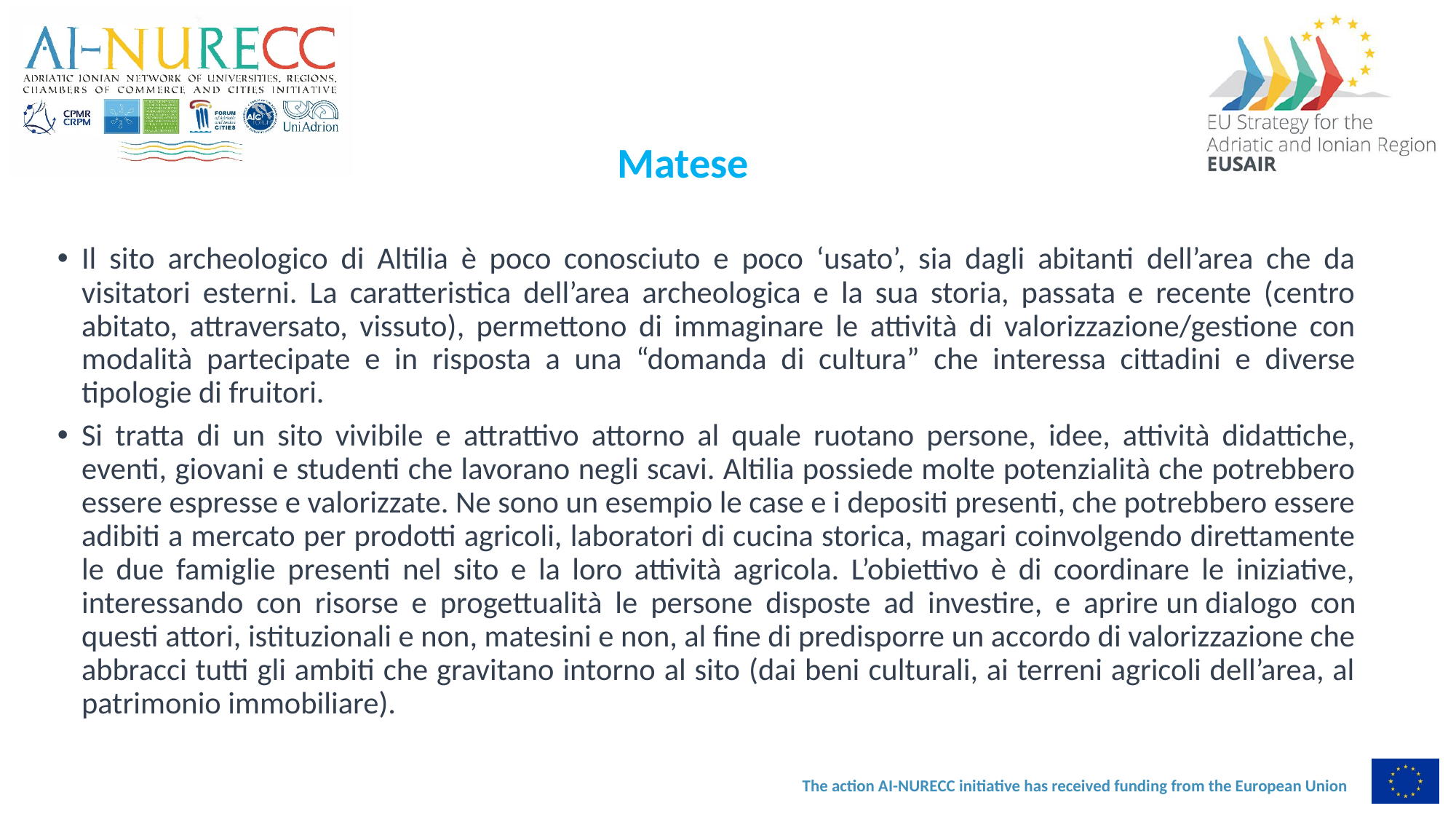

Matese
Il sito archeologico di Altilia è poco conosciuto e poco ‘usato’, sia dagli abitanti dell’area che da visitatori esterni. La caratteristica dell’area archeologica e la sua storia, passata e recente (centro abitato, attraversato, vissuto), permettono di immaginare le attività di valorizzazione/gestione con modalità partecipate e in risposta a una “domanda di cultura” che interessa cittadini e diverse tipologie di fruitori.
Si tratta di un sito vivibile e attrattivo attorno al quale ruotano persone, idee, attività didattiche, eventi, giovani e studenti che lavorano negli scavi. Altilia possiede molte potenzialità che potrebbero essere espresse e valorizzate. Ne sono un esempio le case e i depositi presenti, che potrebbero essere adibiti a mercato per prodotti agricoli, laboratori di cucina storica, magari coinvolgendo direttamente le due famiglie presenti nel sito e la loro attività agricola. L’obiettivo è di coordinare le iniziative, interessando con risorse e progettualità le persone disposte ad investire, e aprire un dialogo con questi attori, istituzionali e non, matesini e non, al fine di predisporre un accordo di valorizzazione che abbracci tutti gli ambiti che gravitano intorno al sito (dai beni culturali, ai terreni agricoli dell’area, al patrimonio immobiliare).